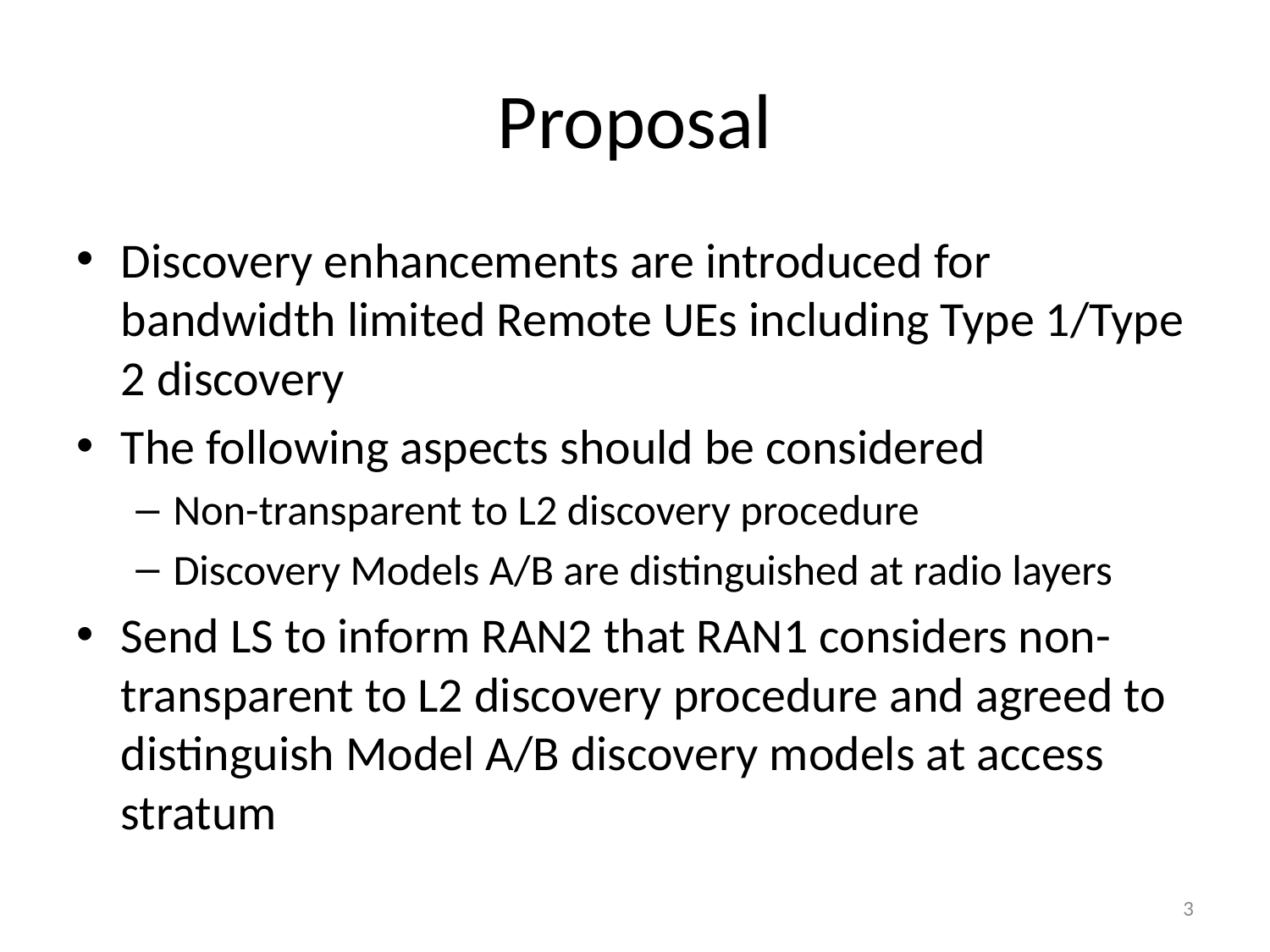

# Proposal
Discovery enhancements are introduced for bandwidth limited Remote UEs including Type 1/Type 2 discovery
The following aspects should be considered
Non-transparent to L2 discovery procedure
Discovery Models A/B are distinguished at radio layers
Send LS to inform RAN2 that RAN1 considers non-transparent to L2 discovery procedure and agreed to distinguish Model A/B discovery models at access stratum
3